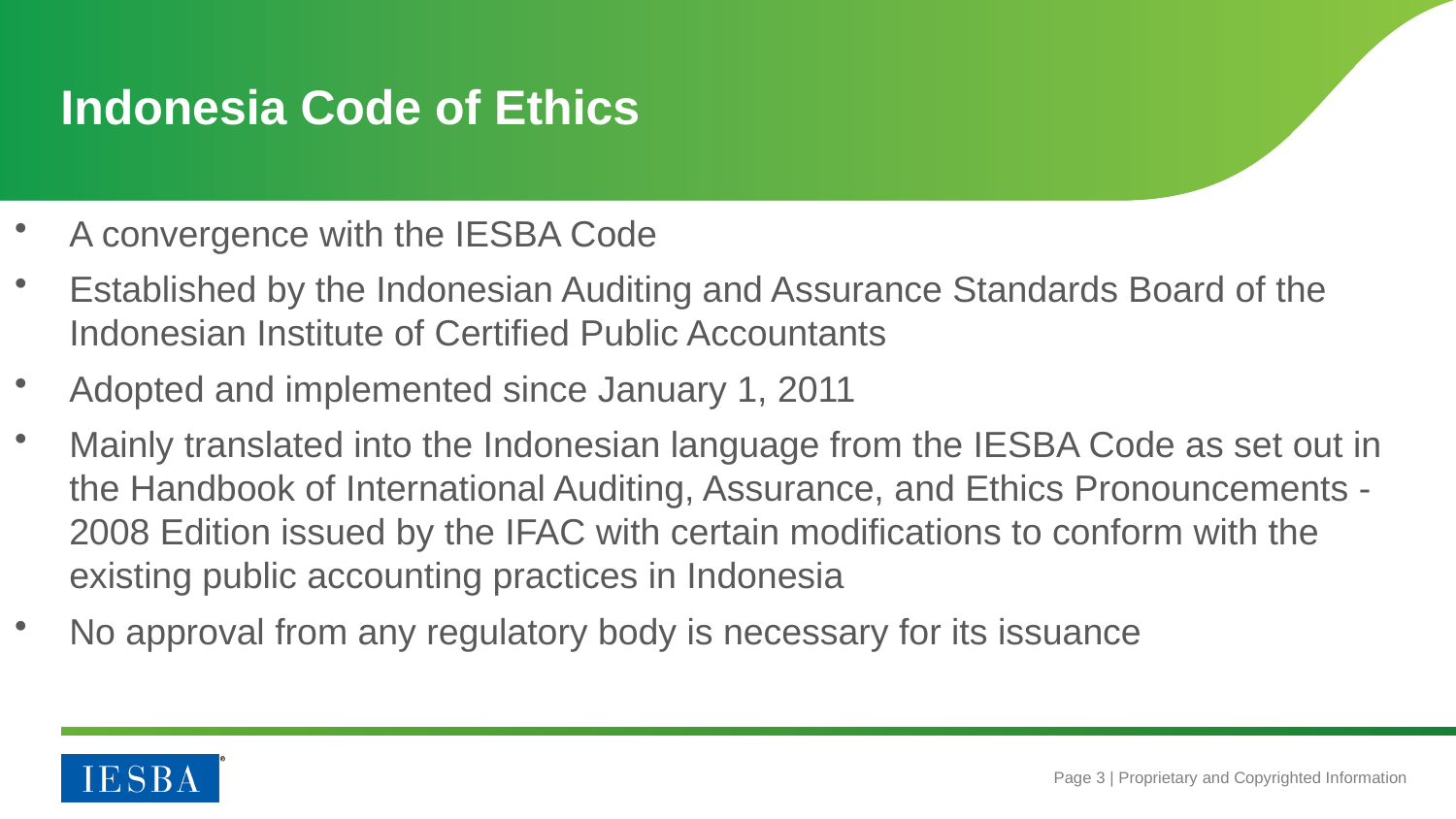

# Indonesia Code of Ethics
A convergence with the IESBA Code
Established by the Indonesian Auditing and Assurance Standards Board of the Indonesian Institute of Certified Public Accountants
Adopted and implemented since January 1, 2011
Mainly translated into the Indonesian language from the IESBA Code as set out in the Handbook of International Auditing, Assurance, and Ethics Pronouncements - 2008 Edition issued by the IFAC with certain modifications to conform with the existing public accounting practices in Indonesia
No approval from any regulatory body is necessary for its issuance